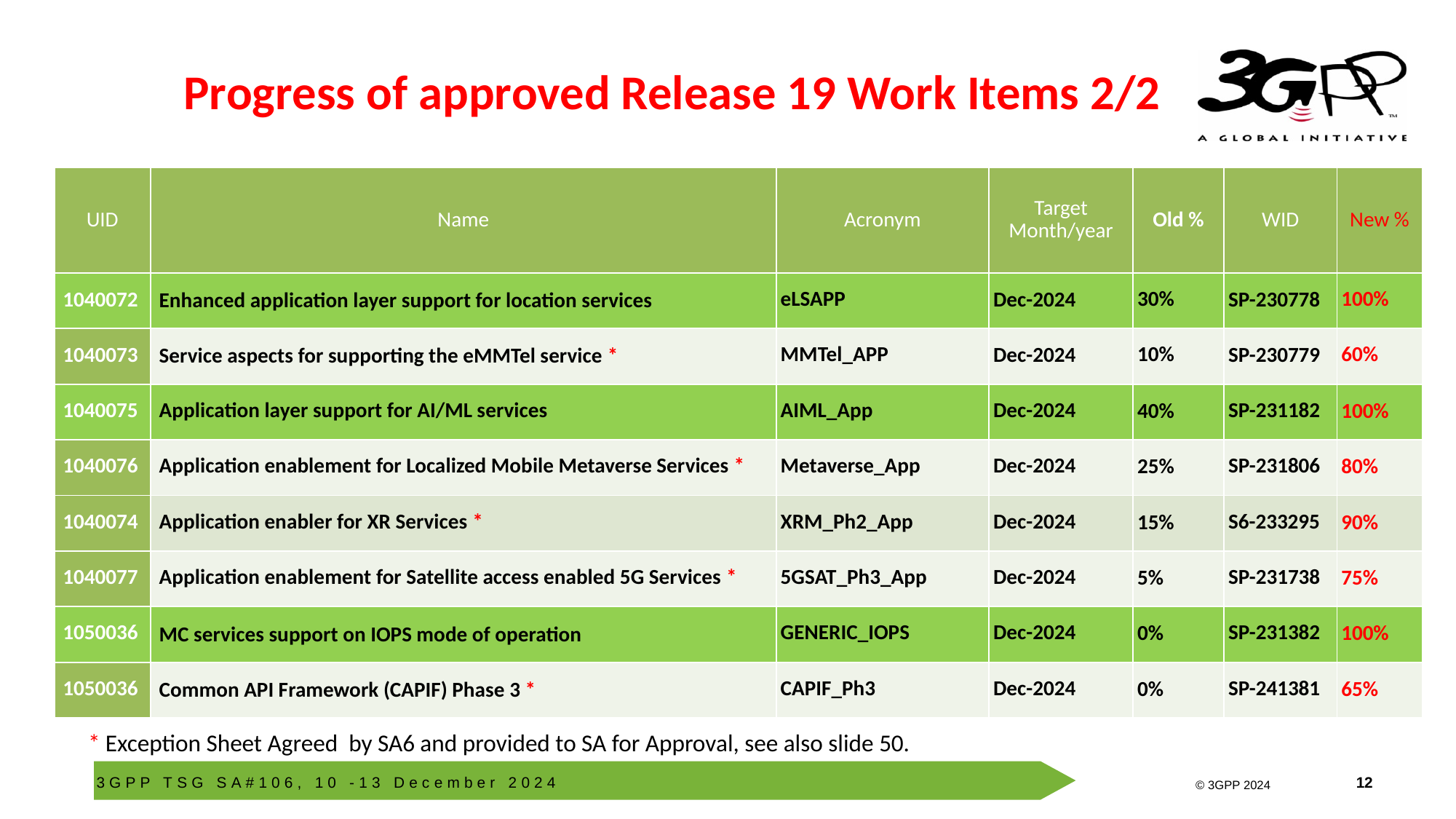

# Progress of approved Release 19 Work Items 2/2
| UID | Name | Acronym | Target Month/year | Old % | WID | New % |
| --- | --- | --- | --- | --- | --- | --- |
| 1040072 | Enhanced application layer support for location services | eLSAPP | Dec-2024 | 30% | SP-230778 | 100% |
| 1040073 | Service aspects for supporting the eMMTel service \* | MMTel\_APP | Dec-2024 | 10% | SP-230779 | 60% |
| 1040075 | Application layer support for AI/ML services | AIML\_App | Dec-2024 | 40% | SP-231182 | 100% |
| 1040076 | Application enablement for Localized Mobile Metaverse Services \* | Metaverse\_App | Dec-2024 | 25% | SP-231806 | 80% |
| 1040074 | Application enabler for XR Services \* | XRM\_Ph2\_App | Dec-2024 | 15% | S6-233295 | 90% |
| 1040077 | Application enablement for Satellite access enabled 5G Services \* | 5GSAT\_Ph3\_App | Dec-2024 | 5% | SP-231738 | 75% |
| 1050036 | MC services support on IOPS mode of operation | GENERIC\_IOPS | Dec-2024 | 0% | SP-231382 | 100% |
| 1050036 | Common API Framework (CAPIF) Phase 3 \* | CAPIF\_Ph3 | Dec-2024 | 0% | SP-241381 | 65% |
* Exception Sheet Agreed  by SA6 and provided to SA for Approval, see also slide 50.